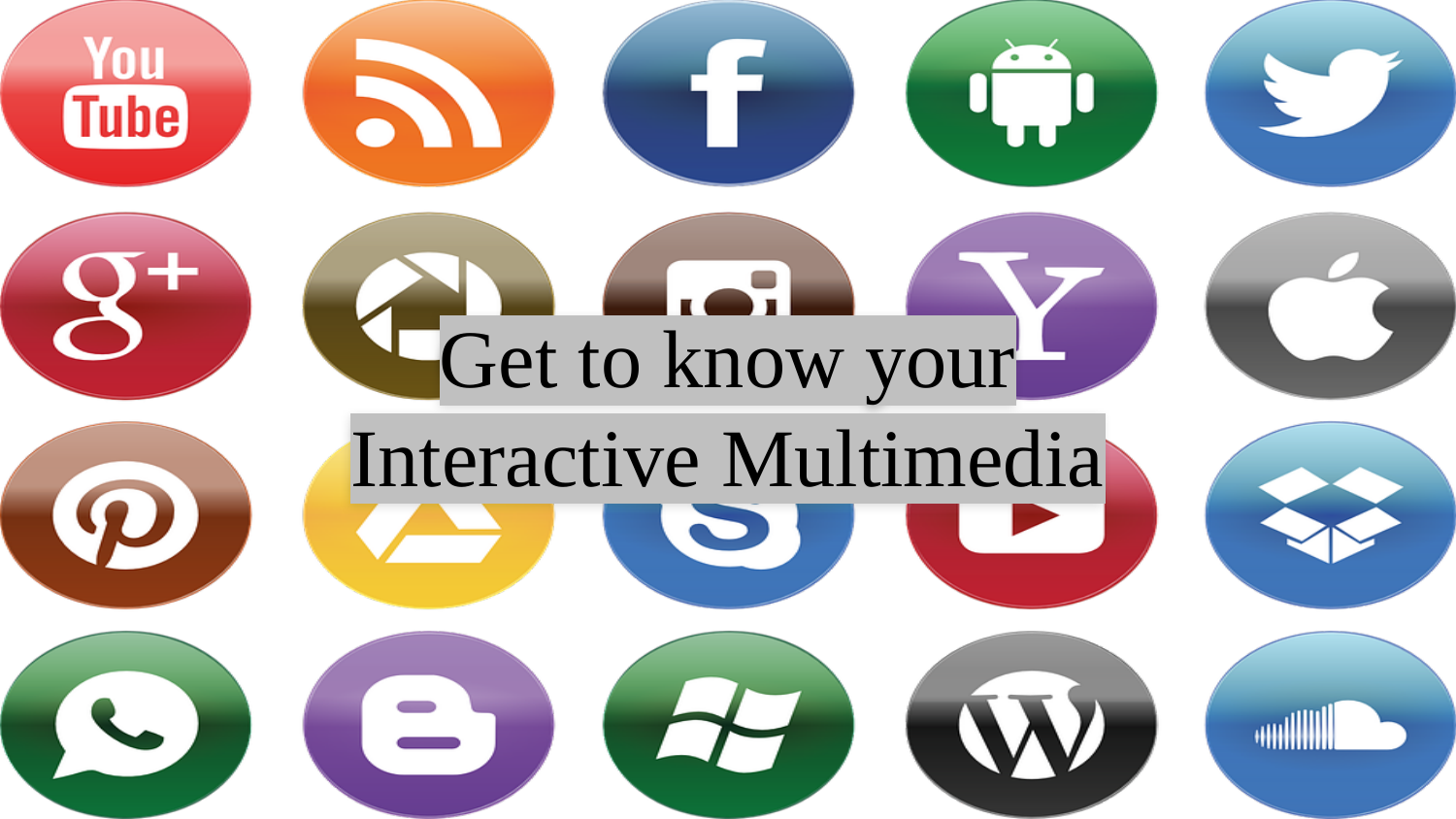

# Get to know your
Interactive Multimedia